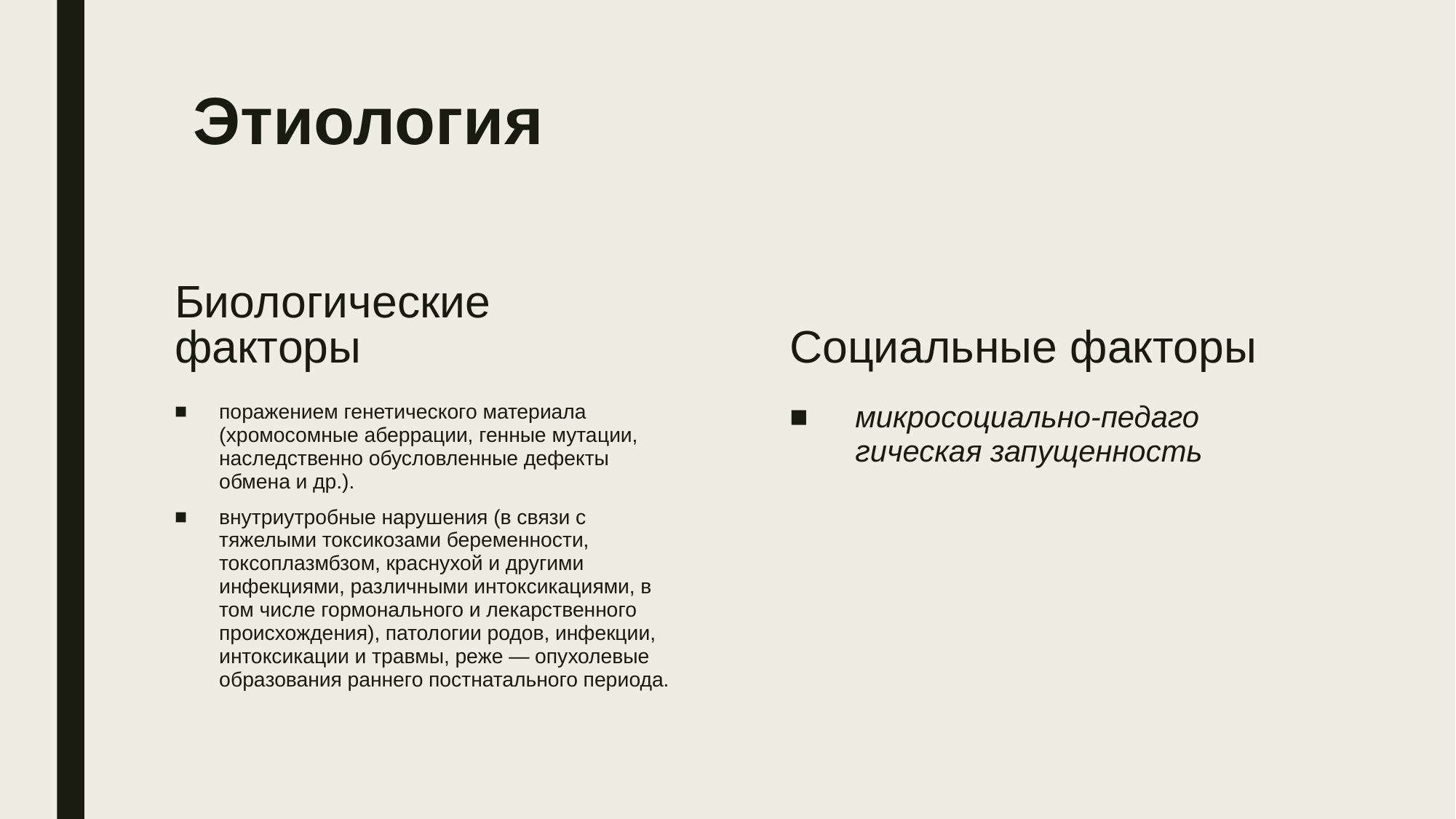

# Этиология
Биологические факторы
Социальные факторы
поражением генетического материала (хромосомные аберрации, генные мута­ции, наследственно обусловленные дефекты обмена и др.).
внутриутробные нарушения (в связи с тяжелыми токсикозами беременности, токсоплазмбзом, краснухой и другими инфекциями, различными интоксика­циями, в том числе гормонального и лекарственного происхож­дения), патологии родов, инфекции, интоксикации и травмы, реже — опухолевые образования раннего постнатального пери­ода.
микросоциально-педаго­гическая запущенность